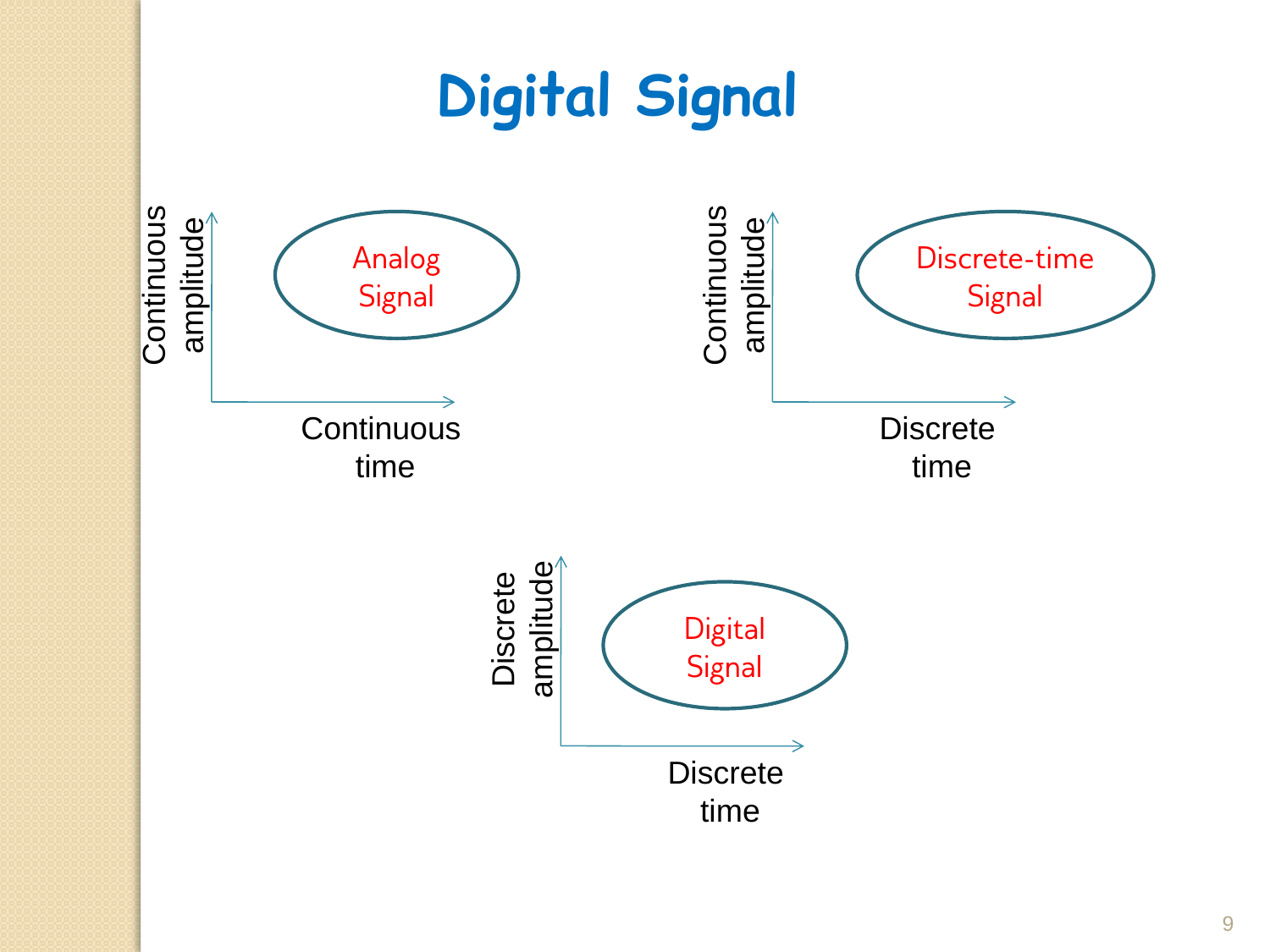

Digital Signal
Analog Signal
Discrete-time Signal
Continuous amplitude
Continuous amplitude
Continuous  time
Discrete  time
Digital Signal
Discrete amplitude
Discrete  time
9